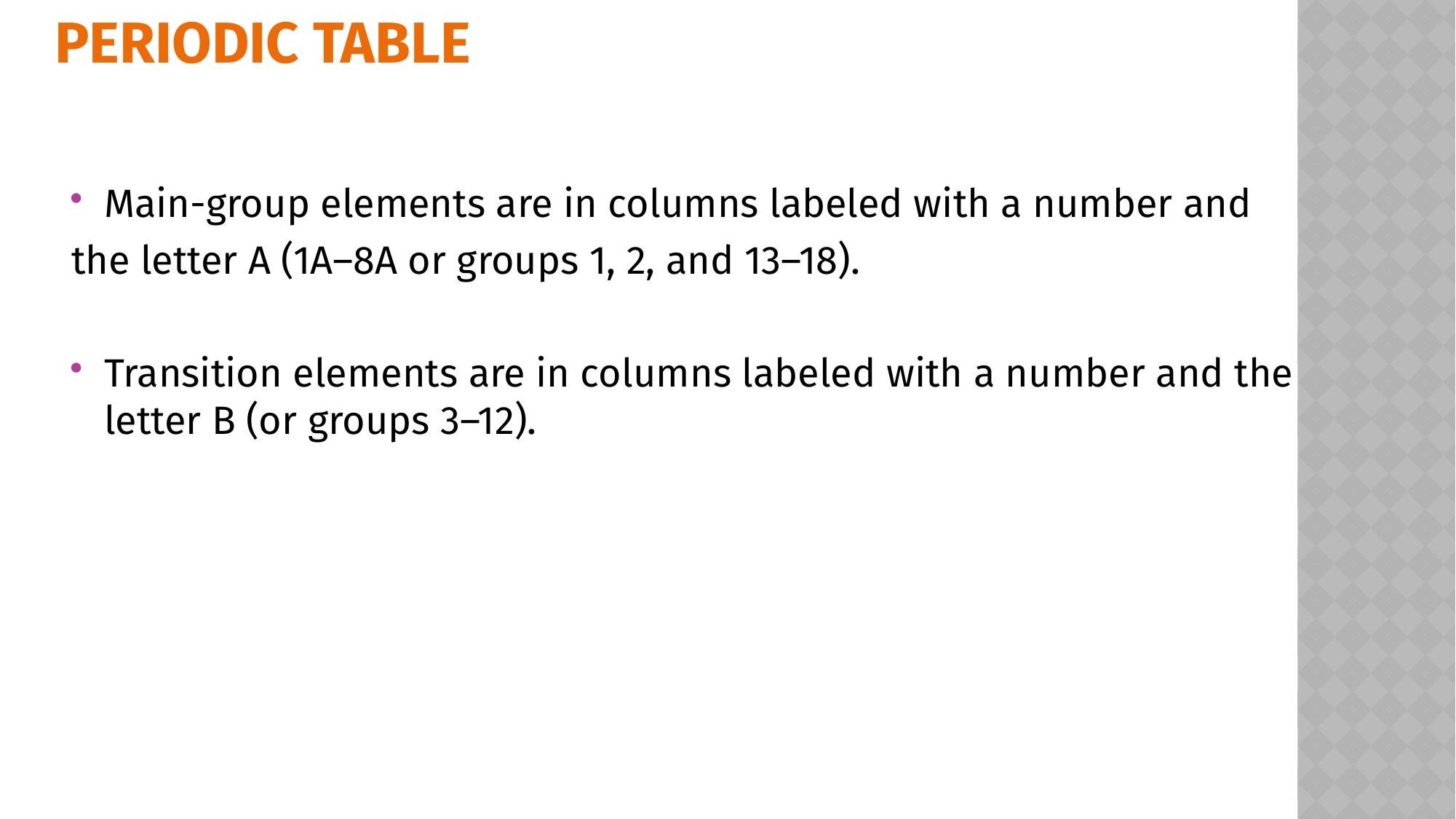

# Periodic Table
Main-group elements are in columns labeled with a number and
the letter A (1A–8A or groups 1, 2, and 13–18).

Transition elements are in columns labeled with a number and the letter B (or groups 3–12).